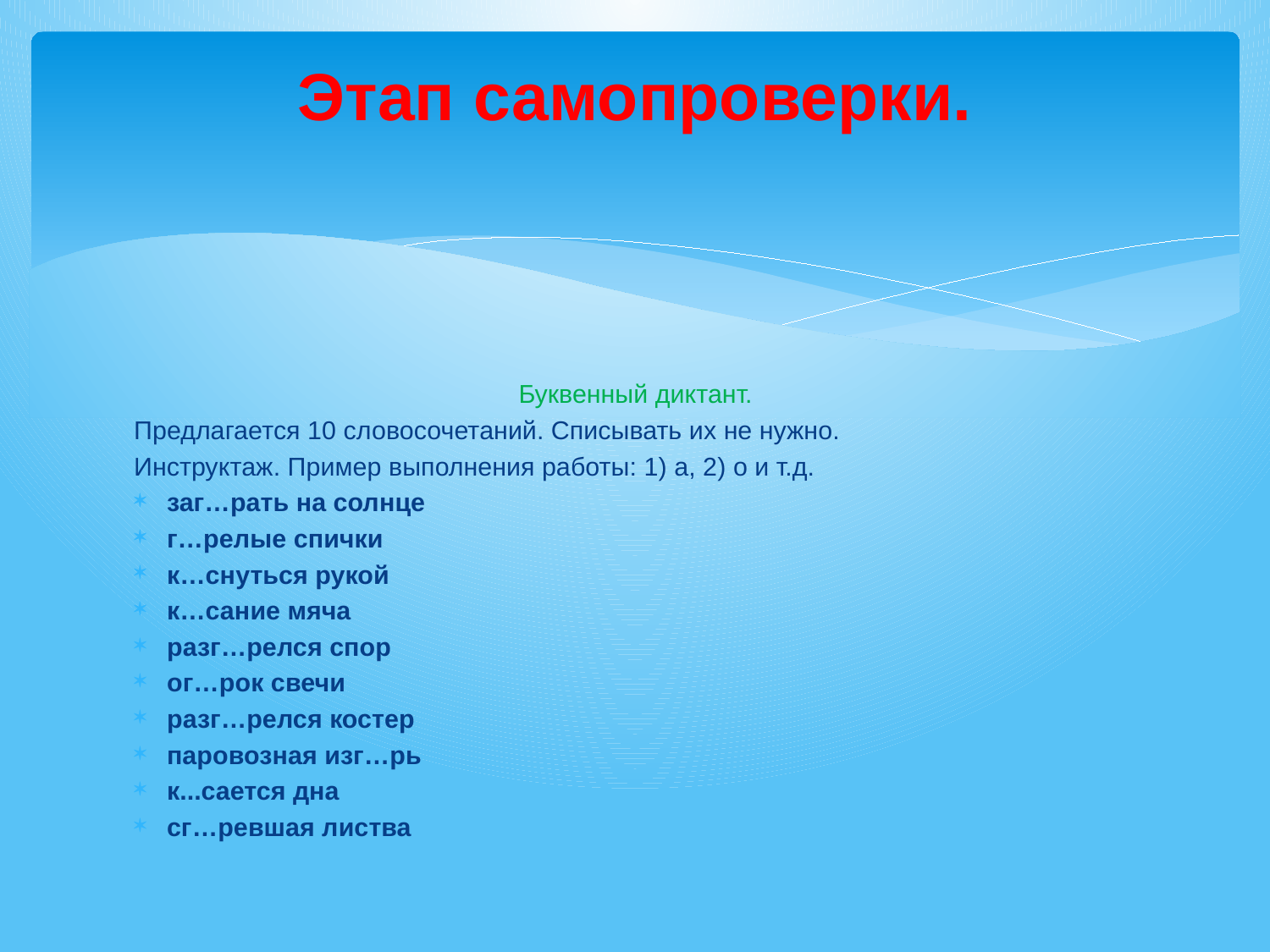

# Этап самопроверки.
Буквенный диктант.
Предлагается 10 словосочетаний. Списывать их не нужно.
Инструктаж. Пример выполнения работы: 1) а, 2) о и т.д.
заг…рать на солнце
г…релые спички
к…снуться рукой
к…сание мяча
разг…релся спор
ог…рок свечи
разг…релся костер
паровозная изг…рь
к...сается дна
сг…ревшая листва